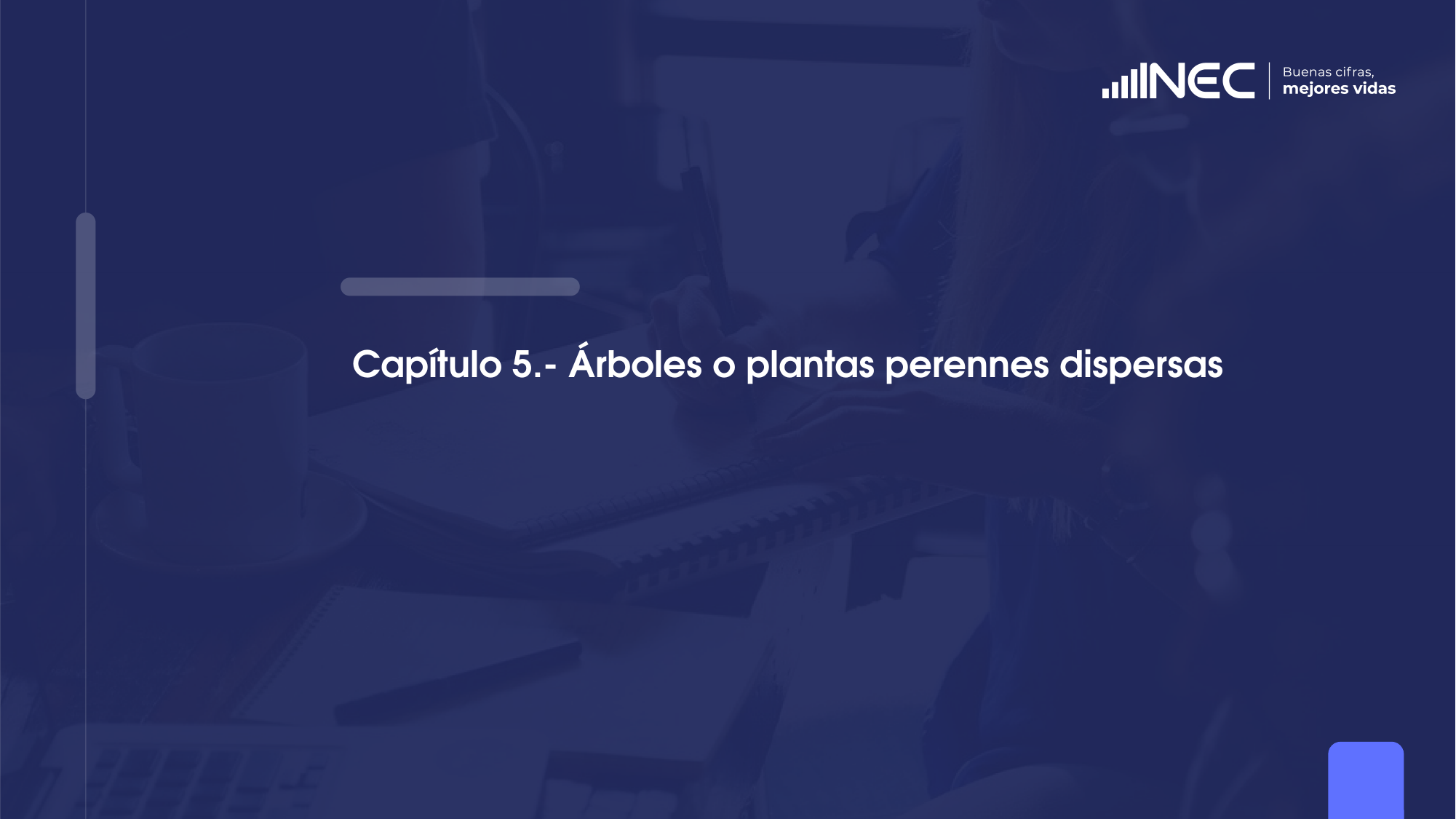

# Capítulo 5.- Árboles o plantas perennes dispersas